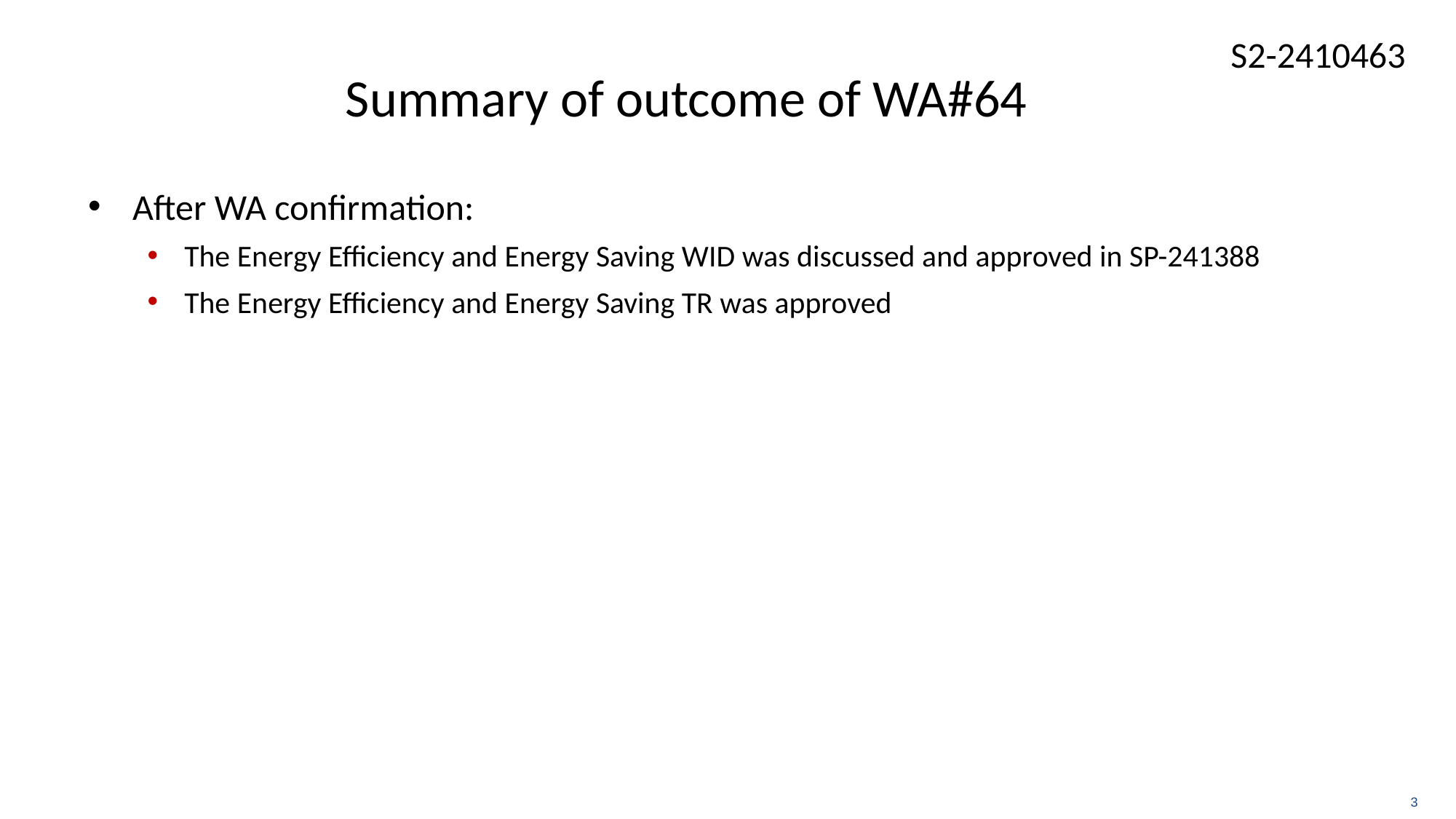

# Summary of outcome of WA#64
After WA confirmation:
The Energy Efficiency and Energy Saving WID was discussed and approved in SP-241388
The Energy Efficiency and Energy Saving TR was approved